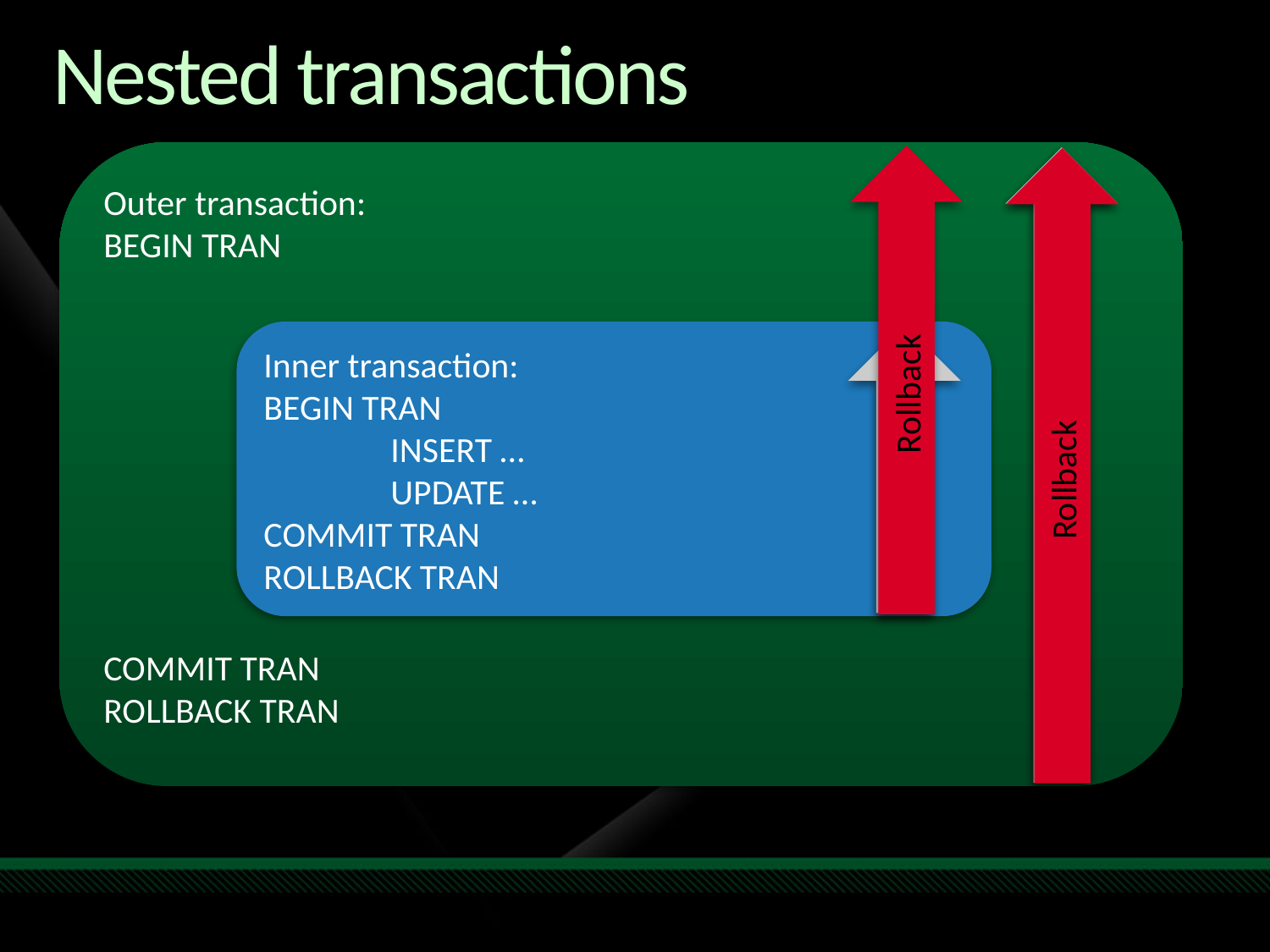

# Nested transactions
Outer transaction:
BEGIN TRAN

COMMIT TRAN
ROLLBACK TRAN
Rollback
Commit
Rollback
Inner transaction:
BEGIN TRAN
	INSERT …
	UPDATE …
COMMIT TRAN
ROLLBACK TRAN
Commit